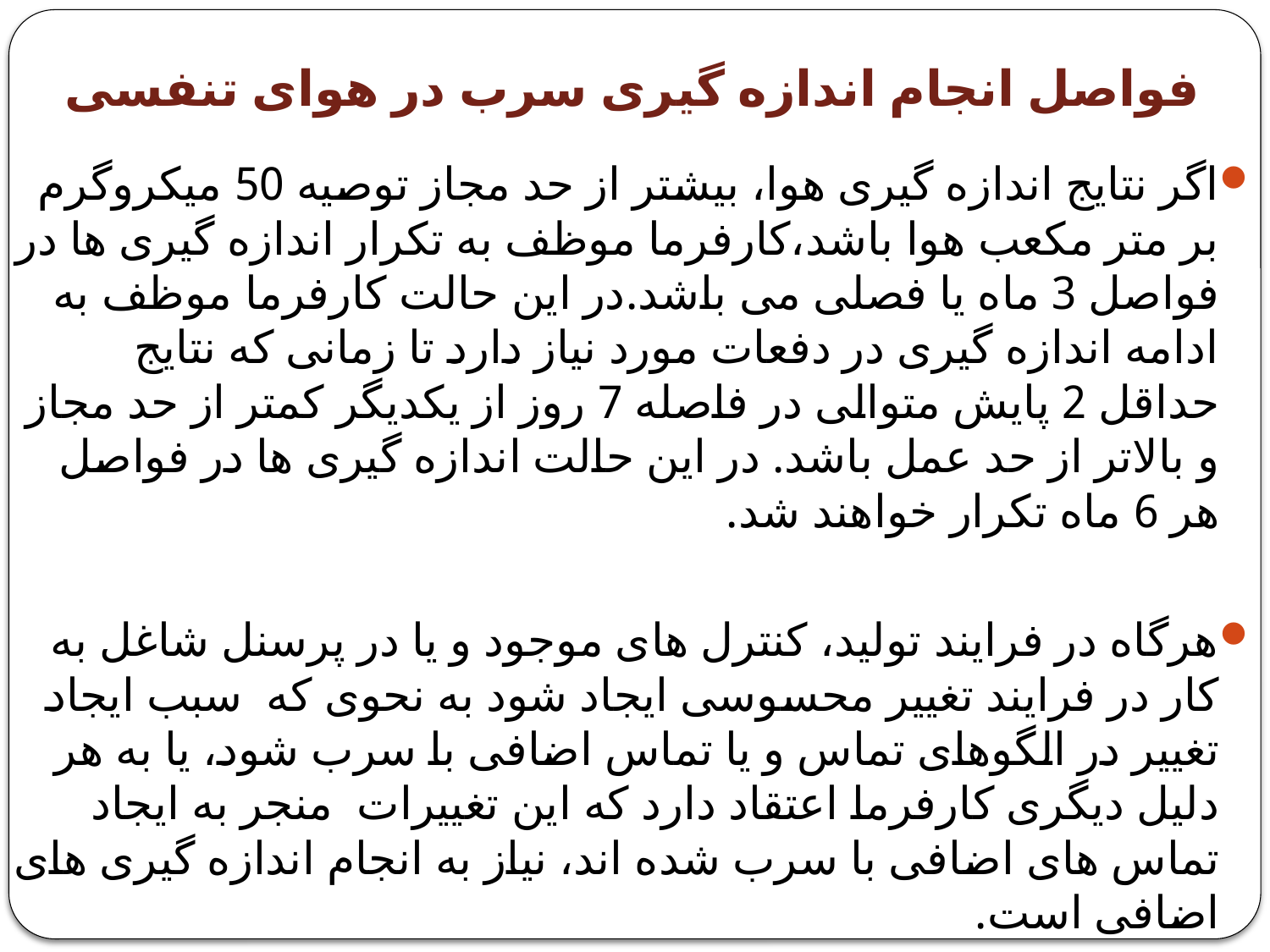

# فواصل انجام اندازه گیری سرب در هوای تنفسی
اگر نتایج اندازه گیری هوا، بیشتر از حد مجاز توصیه 50 میکروگرم بر متر مکعب هوا باشد،کارفرما موظف به تکرار اندازه گیری ها در فواصل 3 ماه یا فصلی می باشد.در این حالت کارفرما موظف به ادامه اندازه گیری در دفعات مورد نیاز دارد تا زمانی که نتایج حداقل 2 پایش متوالی در فاصله 7 روز از یکدیگر کمتر از حد مجاز و بالاتر از حد عمل باشد. در این حالت اندازه گیری ها در فواصل هر 6 ماه تکرار خواهند شد.

هرگاه در فرایند تولید، کنترل های موجود و یا در پرسنل شاغل به کار در فرایند تغییر محسوسی ایجاد شود به نحوی که  سبب ایجاد تغییر در الگوهای تماس و یا تماس اضافی با سرب شود، یا به هر دلیل دیگری کارفرما اعتقاد دارد که این تغییرات  منجر به ایجاد تماس های اضافی با سرب شده اند، نیاز به انجام اندازه گیری های اضافی است.